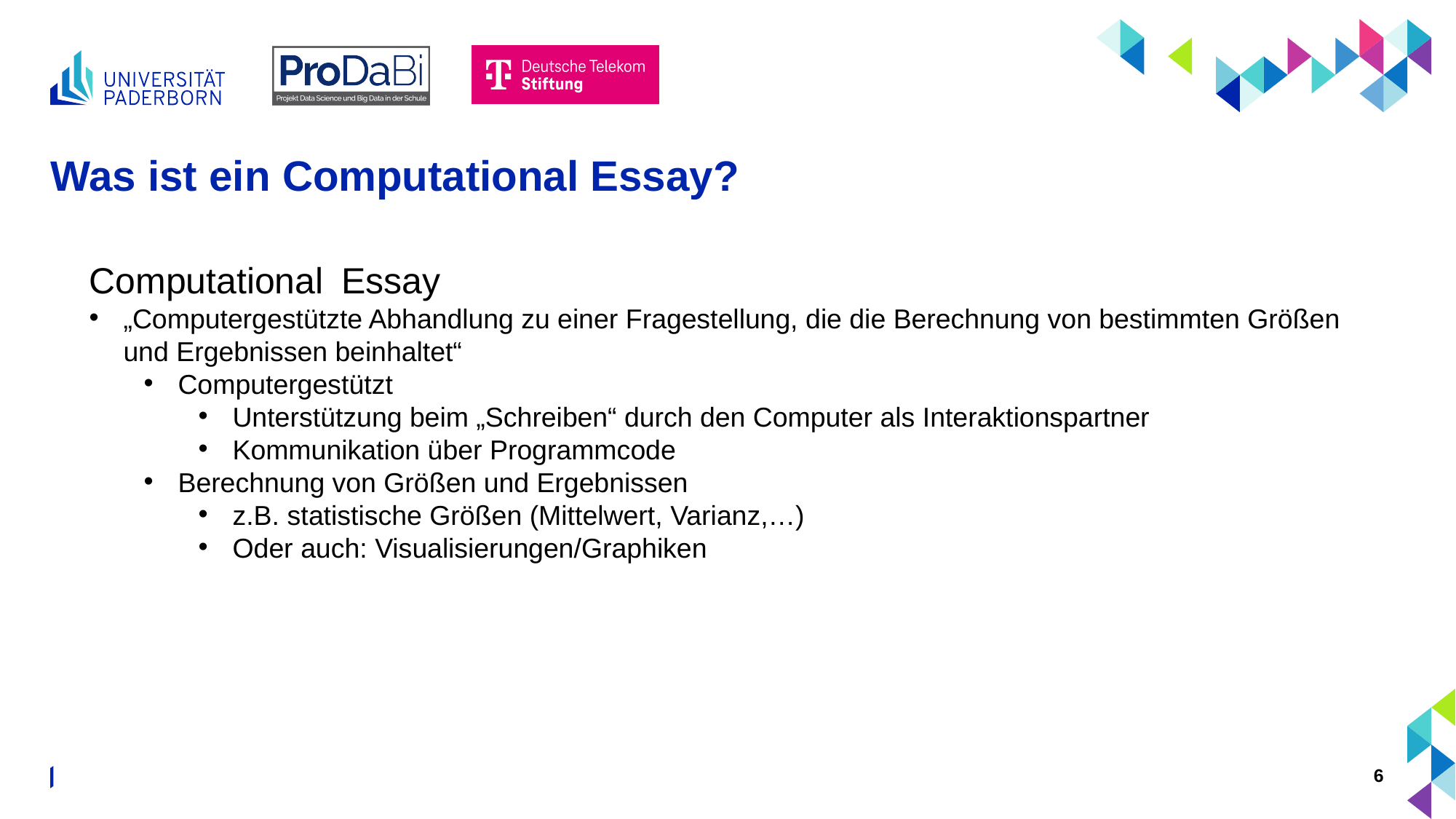

# Was ist ein Computational Essay?

„Computergestützte Abhandlung zu einer Fragestellung, die die Berechnung von bestimmten Größen und Ergebnissen beinhaltet“
Computergestützt
Unterstützung beim „Schreiben“ durch den Computer als Interaktionspartner
Kommunikation über Programmcode
Berechnung von Größen und Ergebnissen
z.B. statistische Größen (Mittelwert, Varianz,…)
Oder auch: Visualisierungen/Graphiken

Computational
Essay
Input: Computational Essays
6